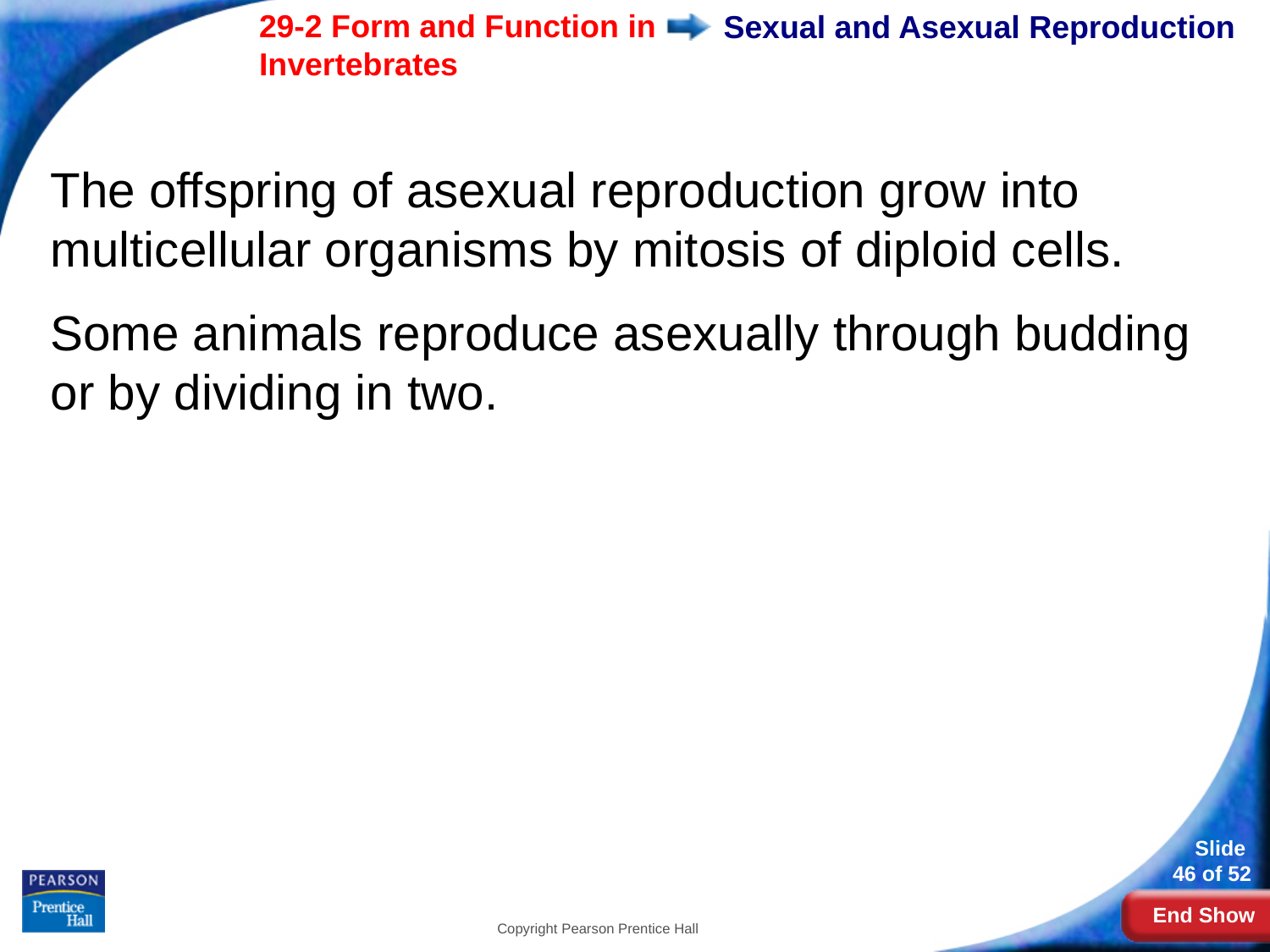

# Sexual and Asexual Reproduction
The offspring of asexual reproduction grow into multicellular organisms by mitosis of diploid cells.
Some animals reproduce asexually through budding or by dividing in two.
Copyright Pearson Prentice Hall